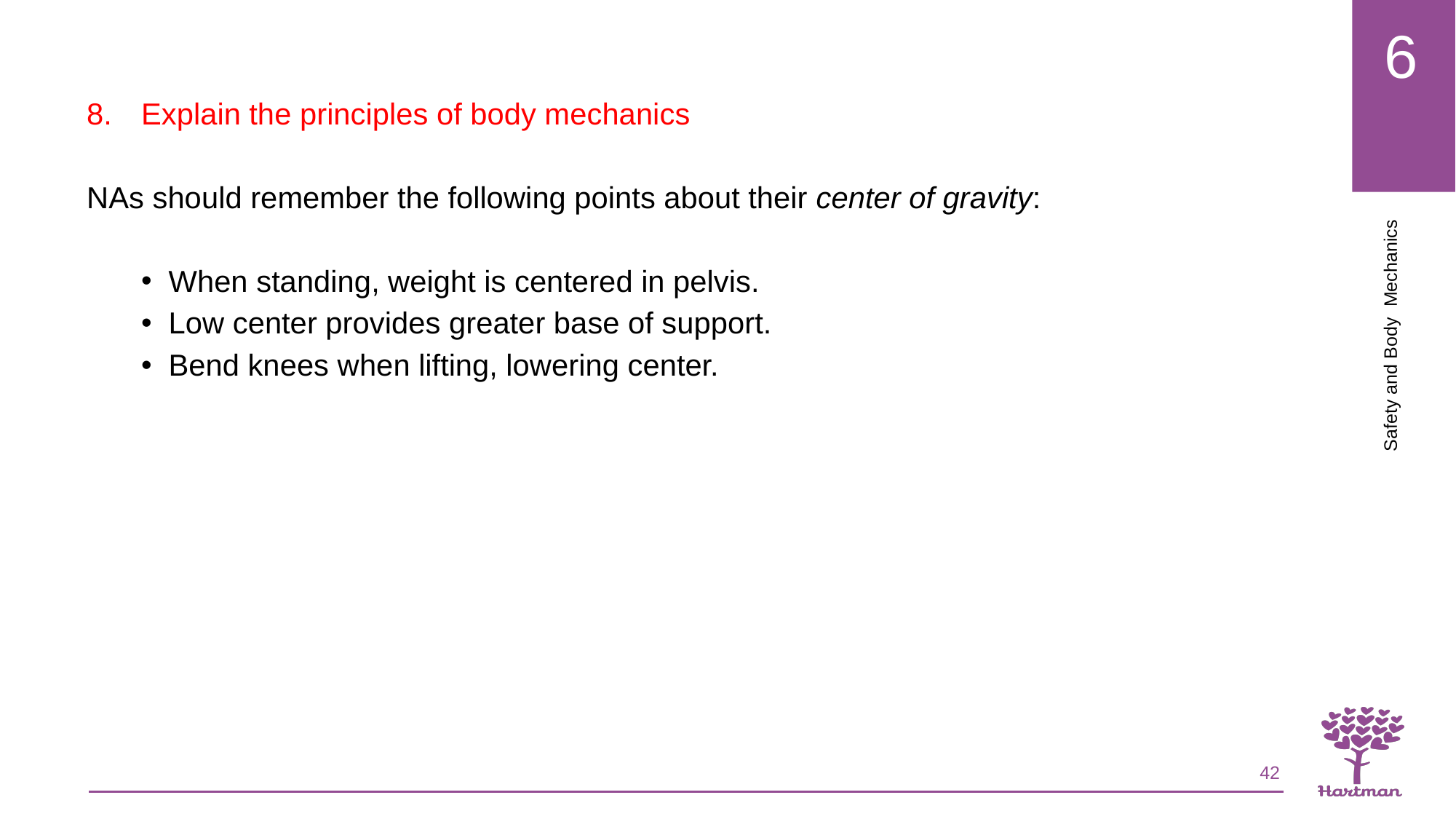

Explain the principles of body mechanics

NAs should remember the following points about their center of gravity:

When standing, weight is centered in pelvis.
Low center provides greater base of support.
Bend knees when lifting, lowering center.

42